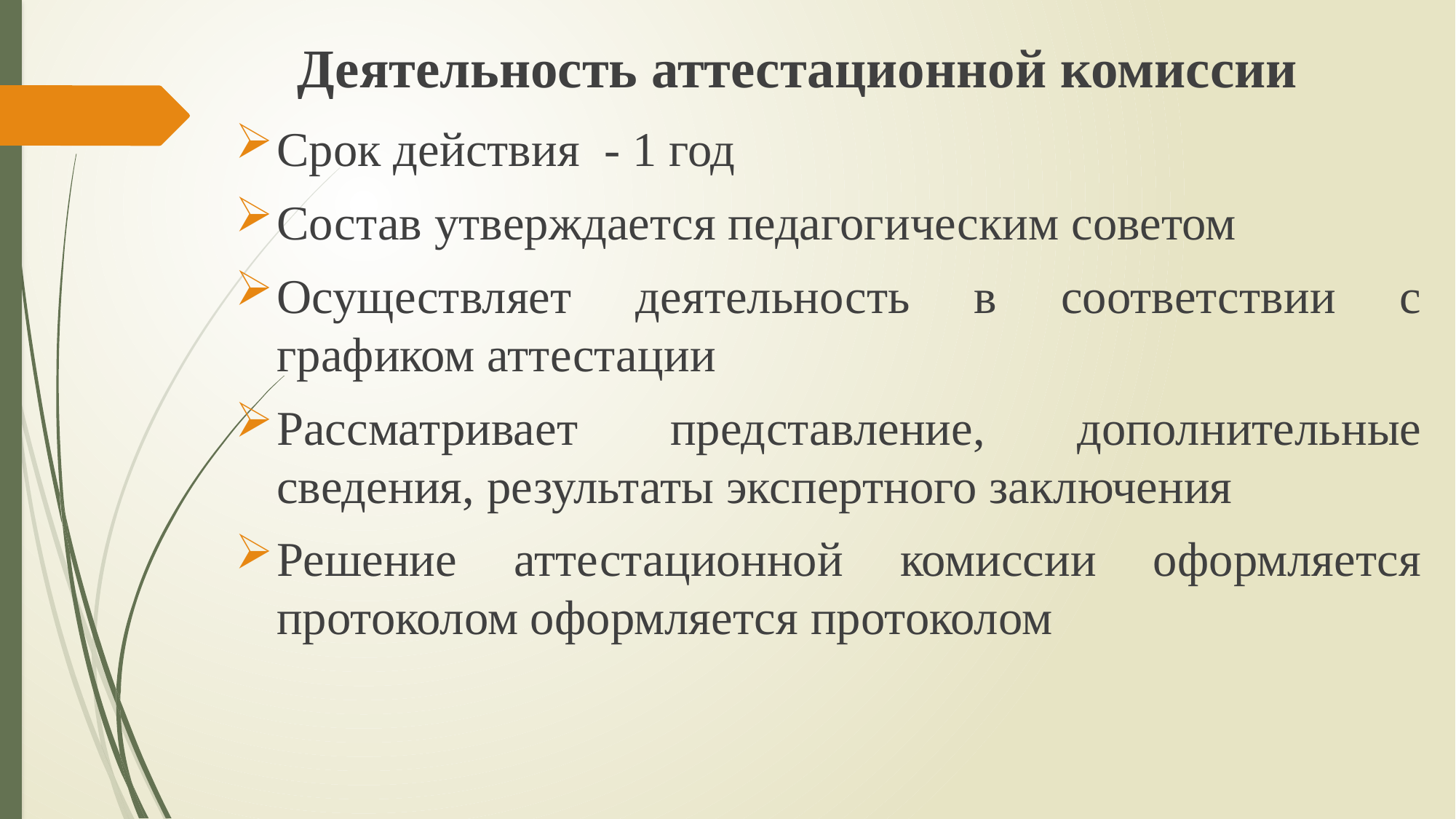

# Деятельность аттестационной комиссии
Срок действия  - 1 год
Состав утверждается педагогическим советом
Осуществляет деятельность в соответствии с графиком аттестации
Рассматривает представление, дополнительные сведения, результаты экспертного заключения
Решение аттестационной комиссии оформляется протоколом оформляется протоколом